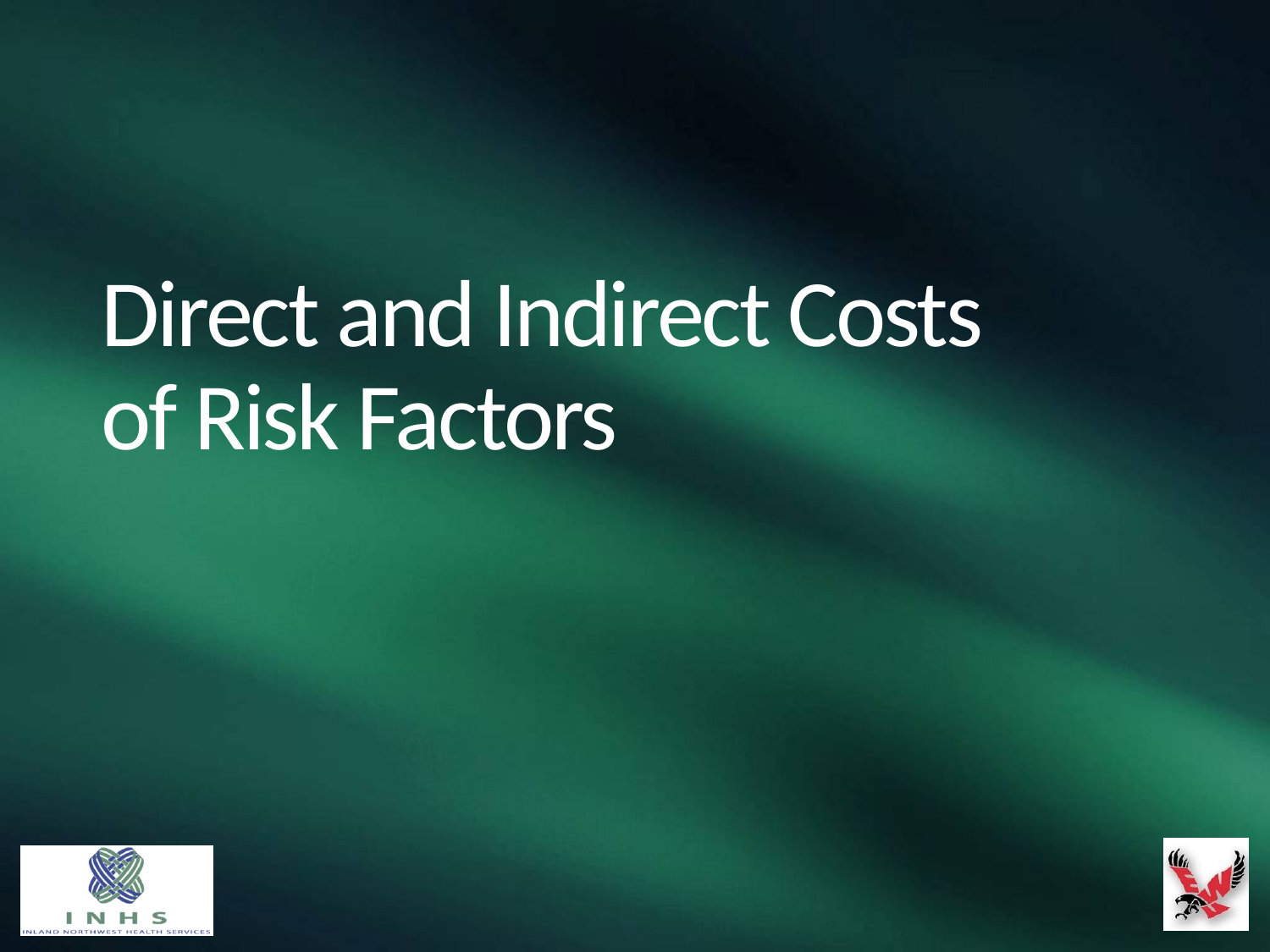

# Direct and Indirect Costs of Risk Factors